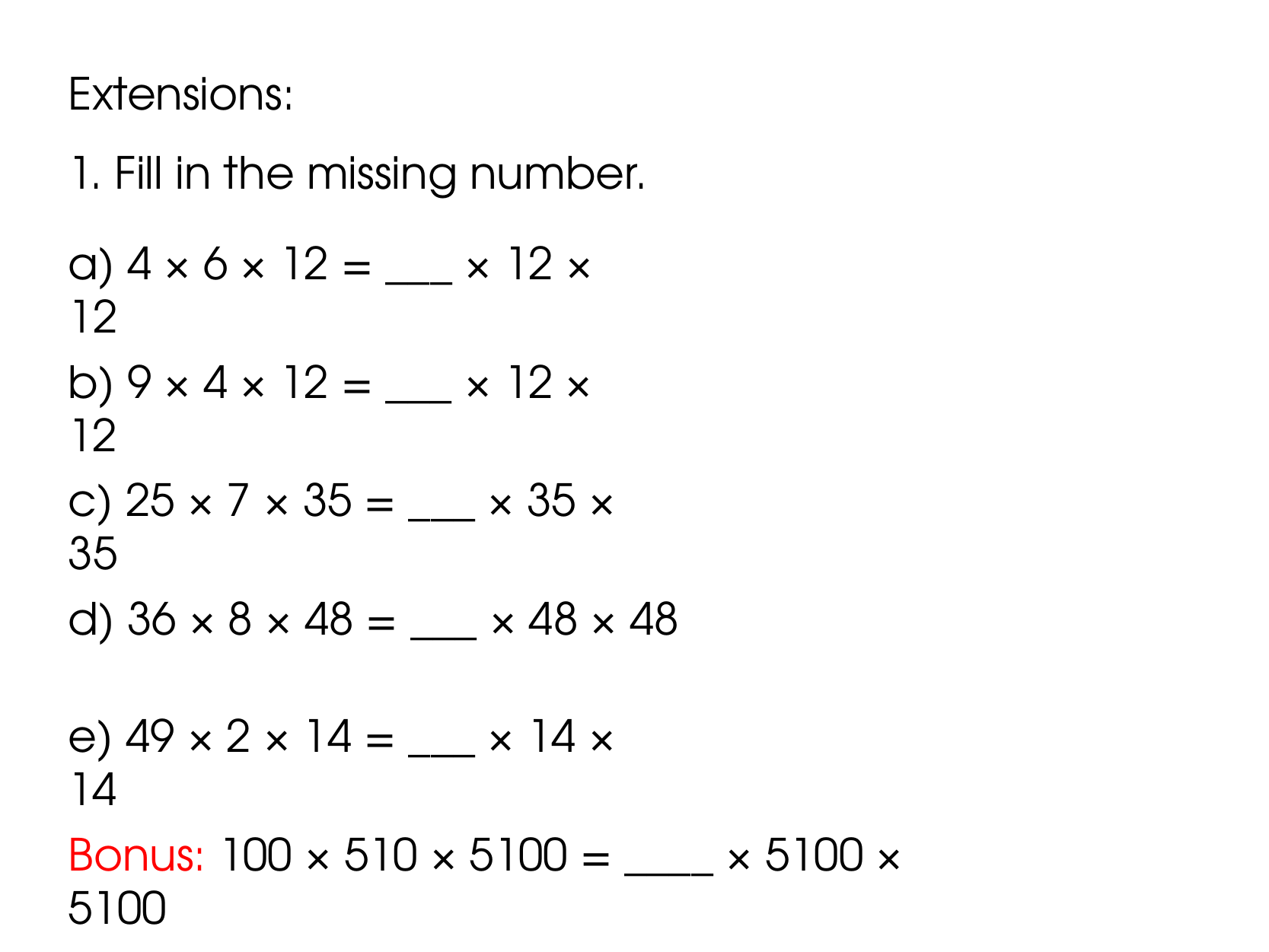

Extensions:
1. Fill in the missing number.
a) 4 × 6 × 12 = ___ × 12 × 12
b) 9 × 4 × 12 = ___ × 12 × 12
c) 25 × 7 × 35 = ___ × 35 × 35
d) 36 × 8 × 48 = ___ × 48 × 48
e) 49 × 2 × 14 = ___ × 14 × 14
Bonus: 100 × 510 × 5100 = ____ × 5100 × 5100